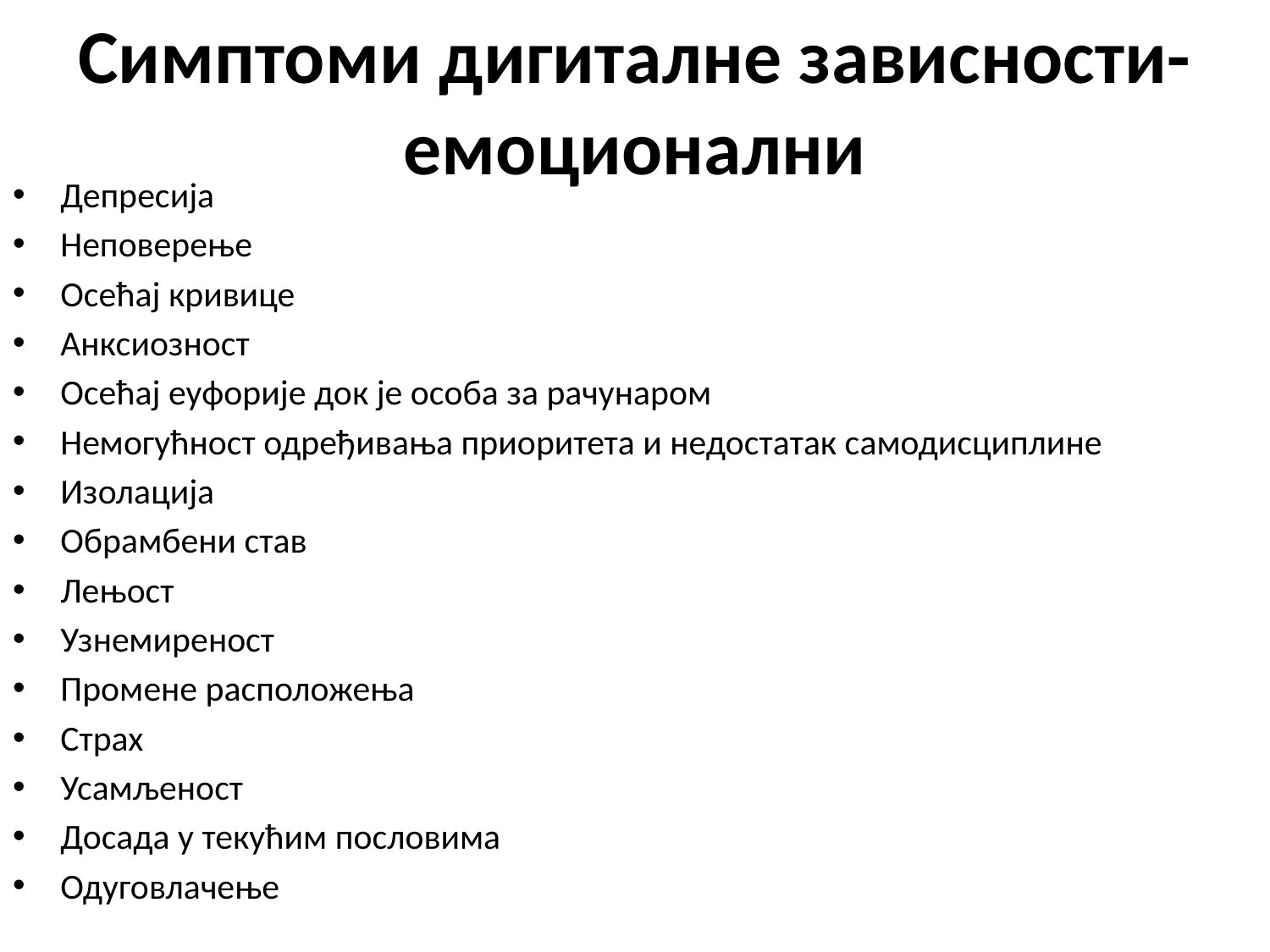

# Симптоми дигиталне зависности- емоционални
Депресија
Неповерење
Осећај кривице
Анксиозност
Осећај еуфорије док је особа за рачунаром
Немогућност одређивања приоритета и недостатак самодисциплине
Изолација
Обрамбени став
Лењост
Узнемиреност
Промене расположења
Страх
Усамљеност
Досада у текућим пословима
Одуговлачење